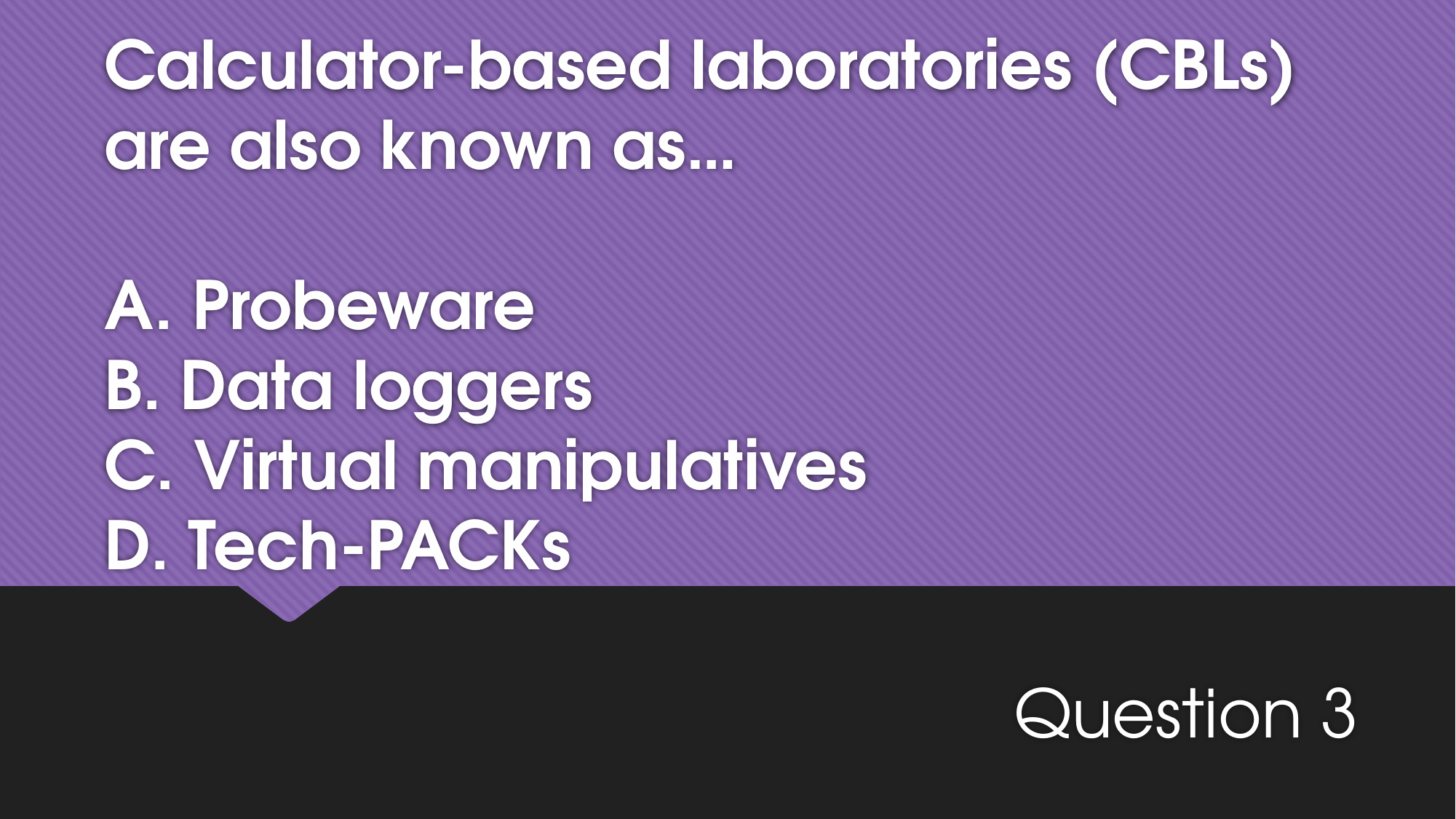

# Calculator-based laboratories (CBLs) are also known as… A. Probeware B. Data loggers C. Virtual manipulatives D. Tech-PACKs
Question 3